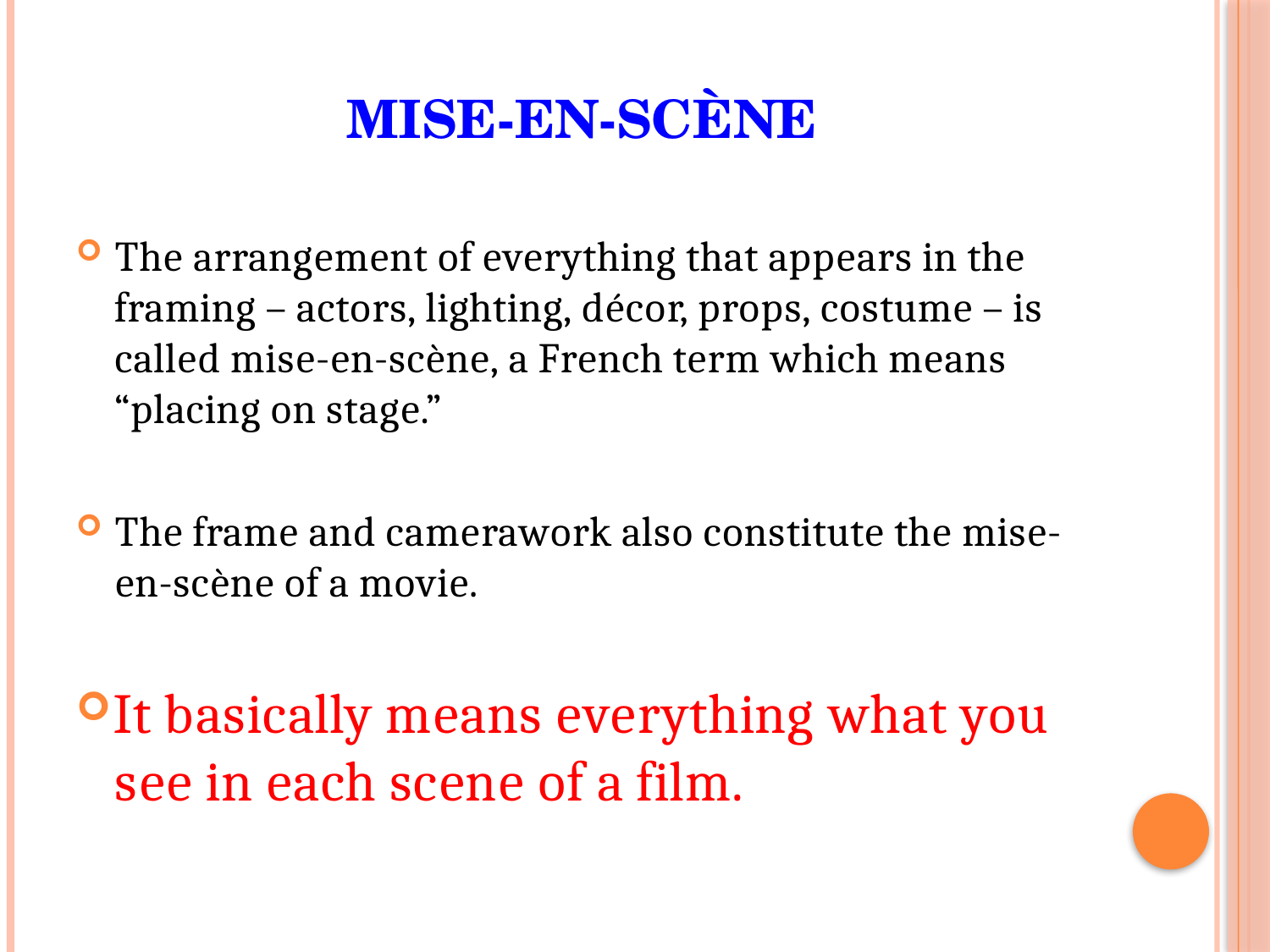

Mise-en-scène
The arrangement of everything that appears in the framing – actors, lighting, décor, props, costume – is called mise-en-scène, a French term which means “placing on stage.”

The frame and camerawork also constitute the mise-en-scène of a movie.

It basically means everything what you see in each scene of a film.